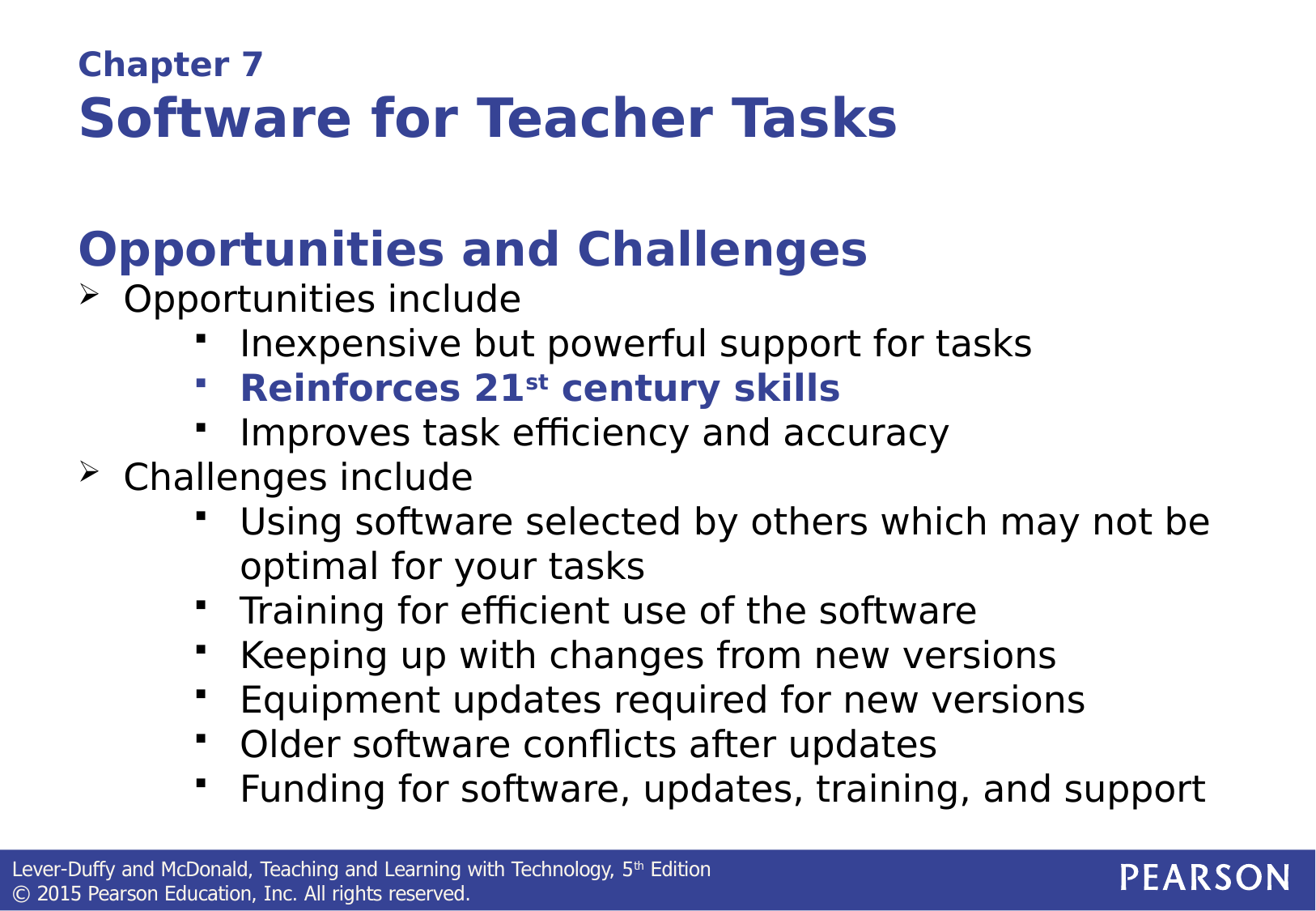

# Chapter 7 Software for Teacher Tasks
Opportunities and Challenges
Opportunities include
Inexpensive but powerful support for tasks
Reinforces 21st century skills
Improves task efficiency and accuracy
Challenges include
Using software selected by others which may not be optimal for your tasks
Training for efficient use of the software
Keeping up with changes from new versions
Equipment updates required for new versions
Older software conflicts after updates
Funding for software, updates, training, and support